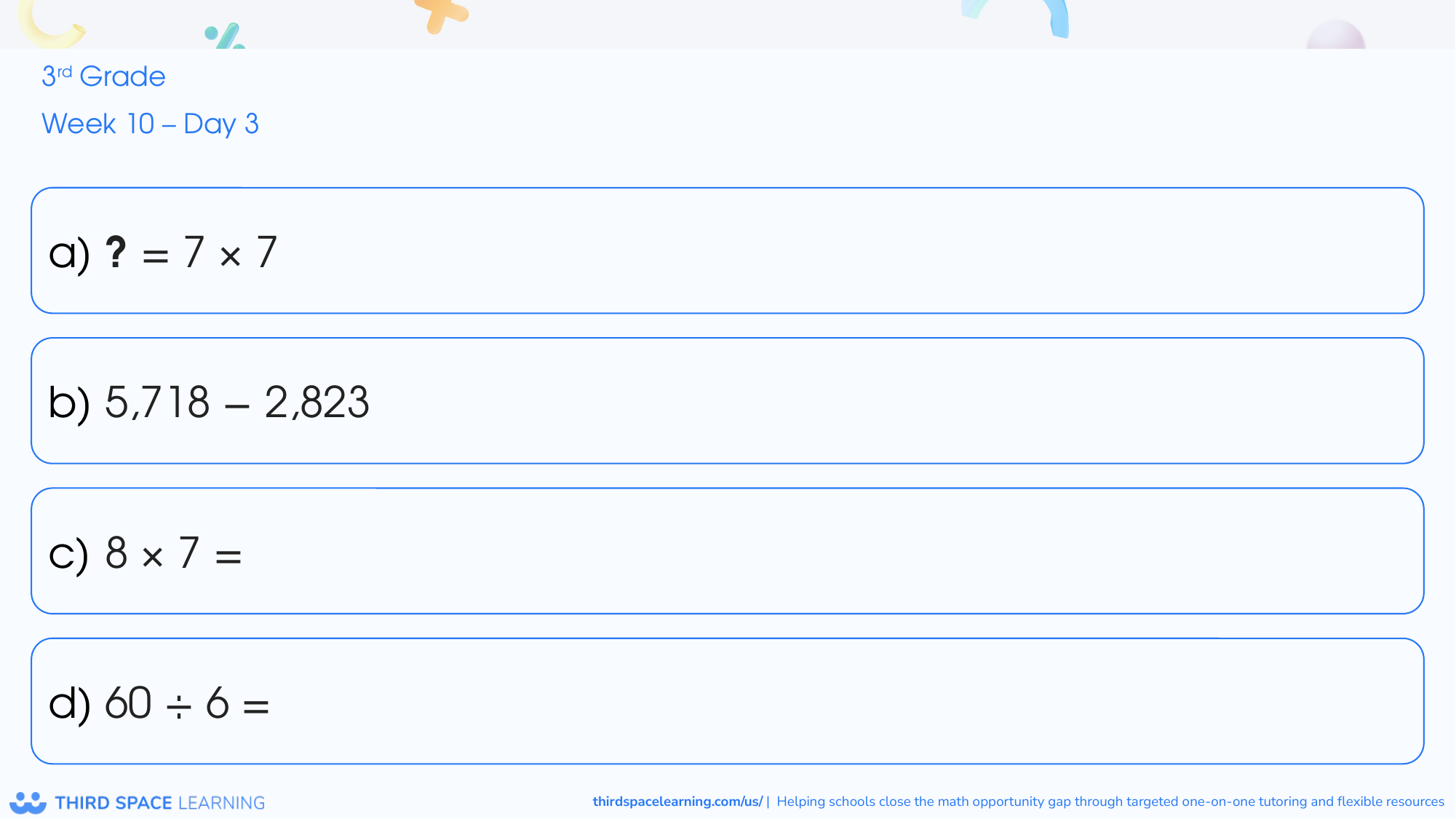

3rd Grade
Week 10 – Day 3
? = 7 × 7
5,718 − 2,823
8 × 7 =
60 ÷ 6 =